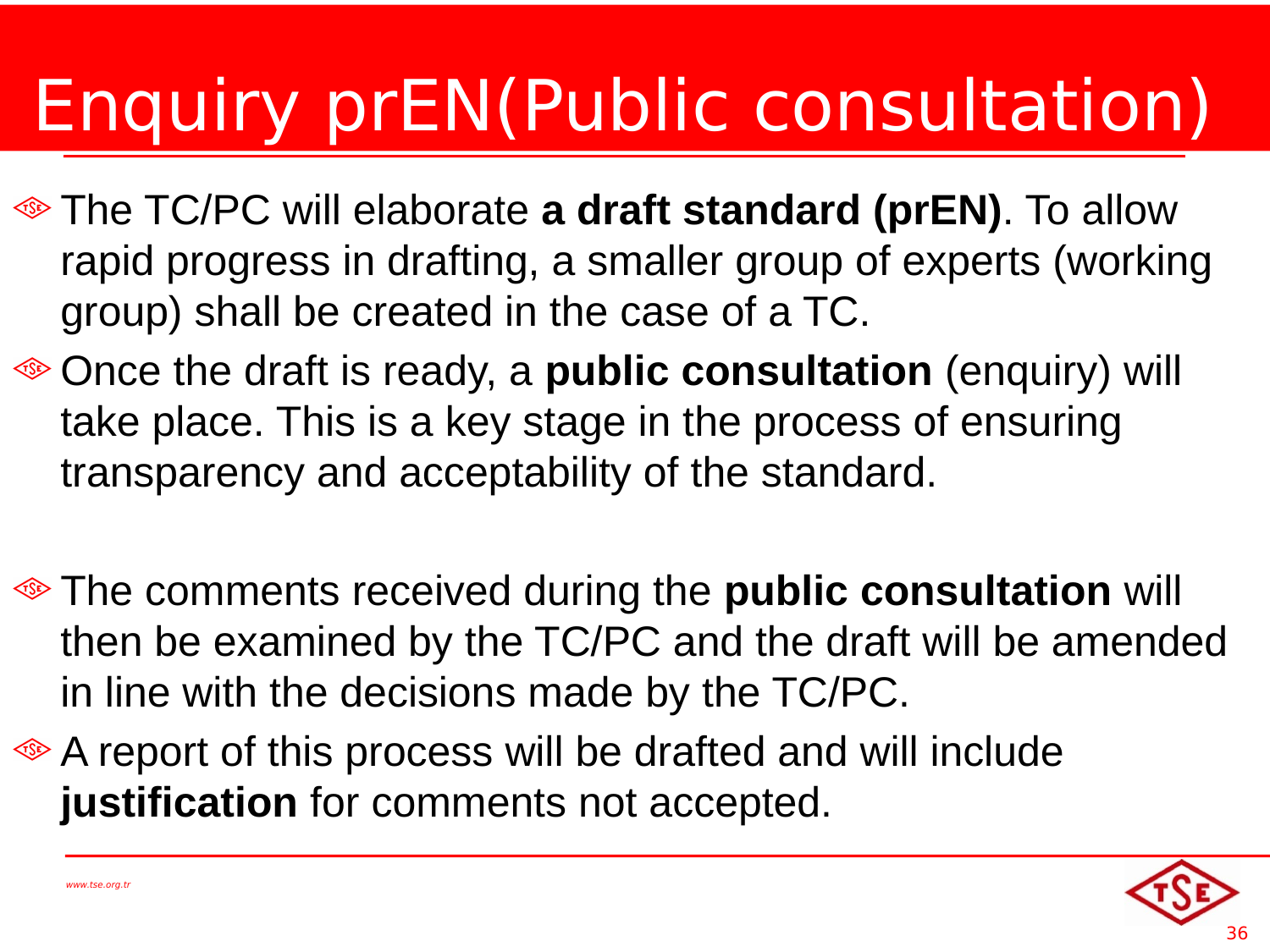

# Enquiry prEN(Public consultation)
The TC/PC will elaborate a draft standard (prEN). To allow rapid progress in drafting, a smaller group of experts (working group) shall be created in the case of a TC.
Once the draft is ready, a public consultation (enquiry) will take place. This is a key stage in the process of ensuring transparency and acceptability of the standard.

The comments received during the public consultation will then be examined by the TC/PC and the draft will be amended in line with the decisions made by the TC/PC.
A report of this process will be drafted and will include justification for comments not accepted.

www.tse.org.tr
36